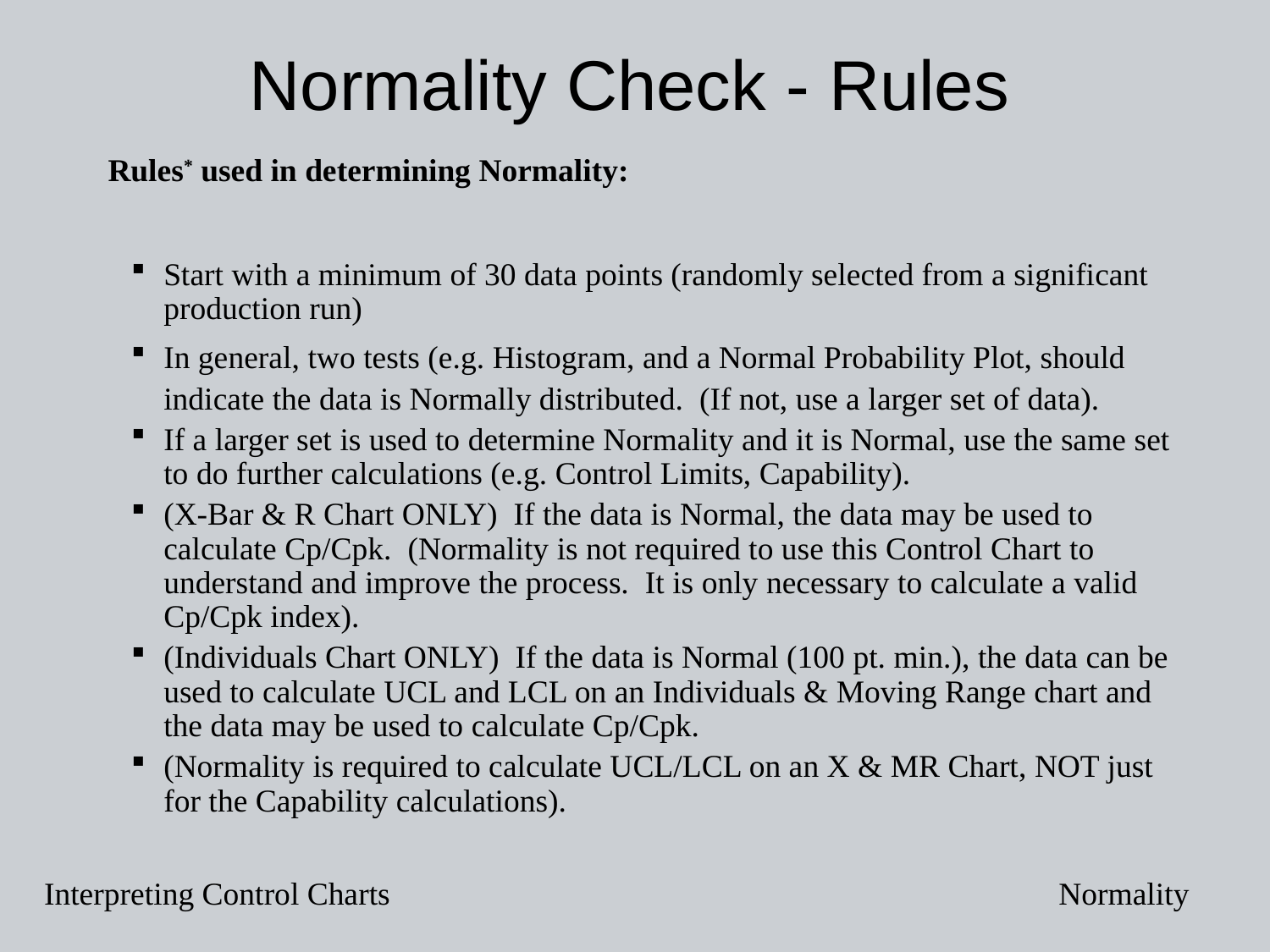

# Normality Check - Rules
Rules* used in determining Normality:

Start with a minimum of 30 data points (randomly selected from a significant production run)
In general, two tests (e.g. Histogram, and a Normal Probability Plot, should indicate the data is Normally distributed.  (If not, use a larger set of data).
If a larger set is used to determine Normality and it is Normal, use the same set to do further calculations (e.g. Control Limits, Capability).
(X-Bar & R Chart ONLY)  If the data is Normal, the data may be used to calculate Cp/Cpk.  (Normality is not required to use this Control Chart to understand and improve the process.  It is only necessary to calculate a valid Cp/Cpk index).
(Individuals Chart ONLY)  If the data is Normal (100 pt. min.), the data can be used to calculate UCL and LCL on an Individuals & Moving Range chart and the data may be used to calculate Cp/Cpk.
(Normality is required to calculate UCL/LCL on an X & MR Chart, NOT just for the Capability calculations).
Interpreting Control Charts
Normality